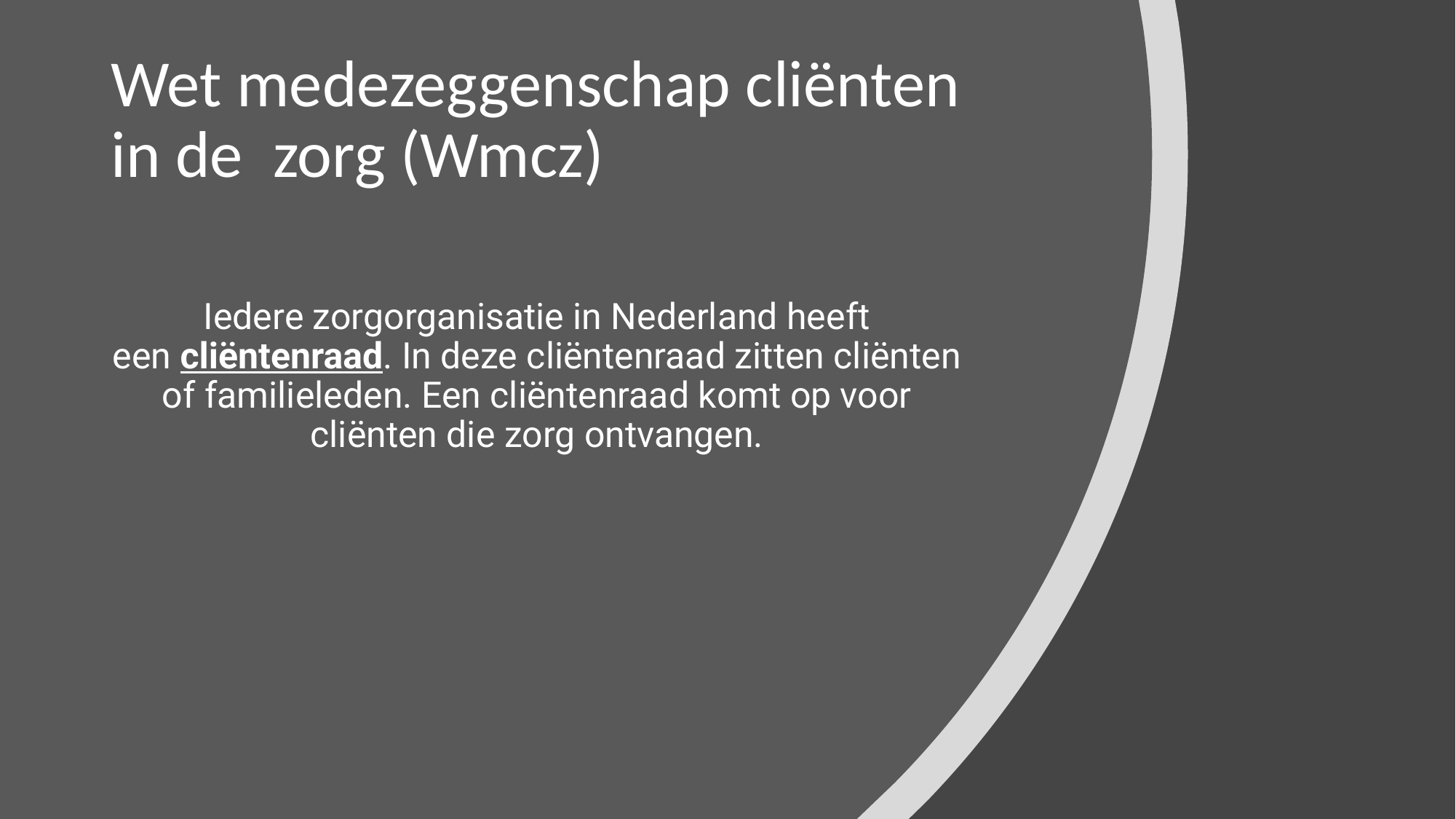

# Wet medezeggenschap cliënten in de  zorg (Wmcz)

Iedere zorgorganisatie in Nederland heeft een cliëntenraad. In deze cliëntenraad zitten cliënten of familieleden. Een cliëntenraad komt op voor cliënten die zorg ontvangen.